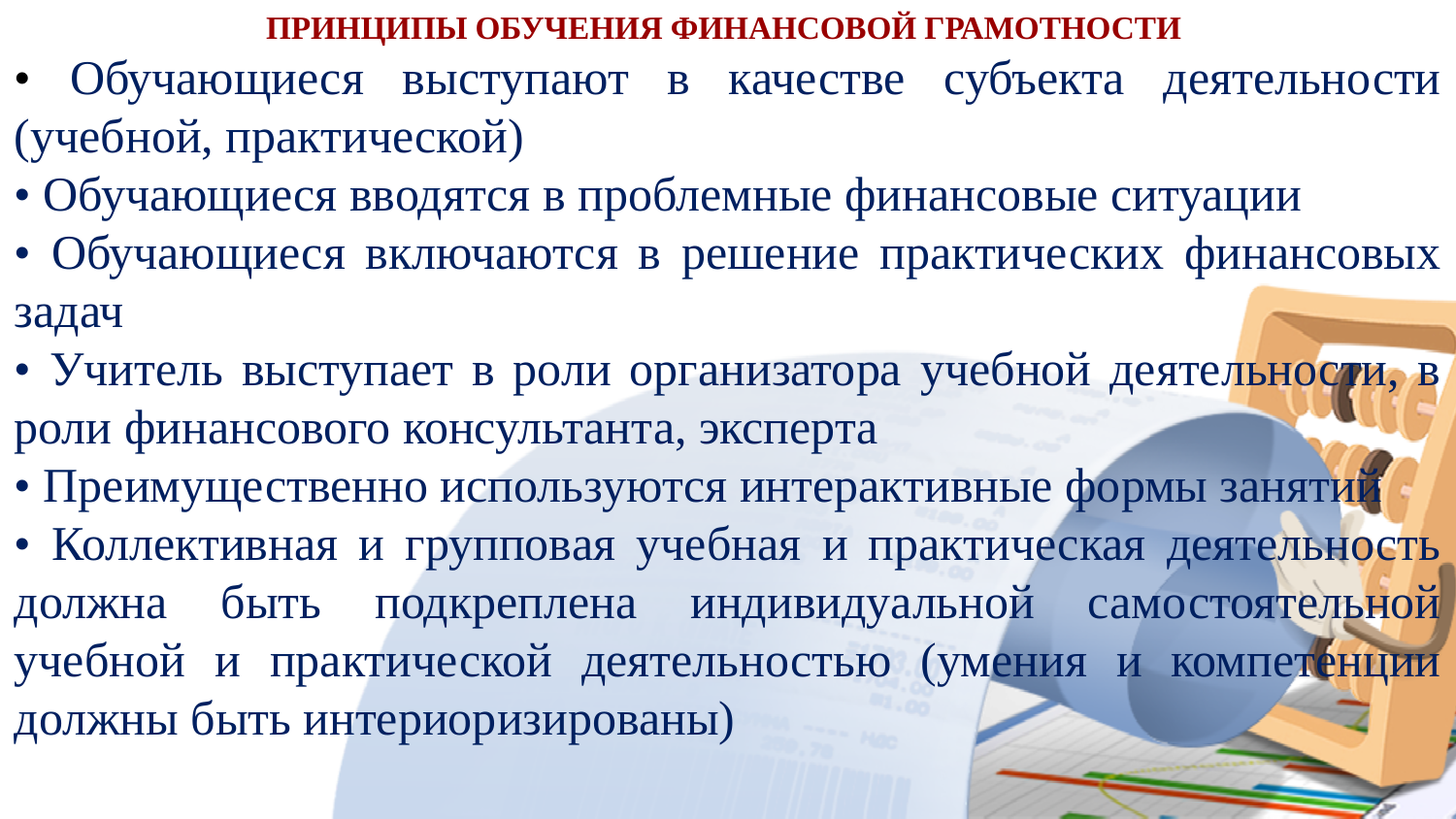

ПРИНЦИПЫ ОБУЧЕНИЯ ФИНАНСОВОЙ ГРАМОТНОСТИ
• Обучающиеся выступают в качестве субъекта деятельности (учебной, практической)
• Обучающиеся вводятся в проблемные финансовые ситуации
• Обучающиеся включаются в решение практических финансовых задач
• Учитель выступает в роли организатора учебной деятельности, в роли финансового консультанта, эксперта
• Преимущественно используются интерактивные формы занятий
• Коллективная и групповая учебная и практическая деятельность должна быть подкреплена индивидуальной самостоятельной учебной и практической деятельностью (умения и компетенции должны быть интериоризированы)